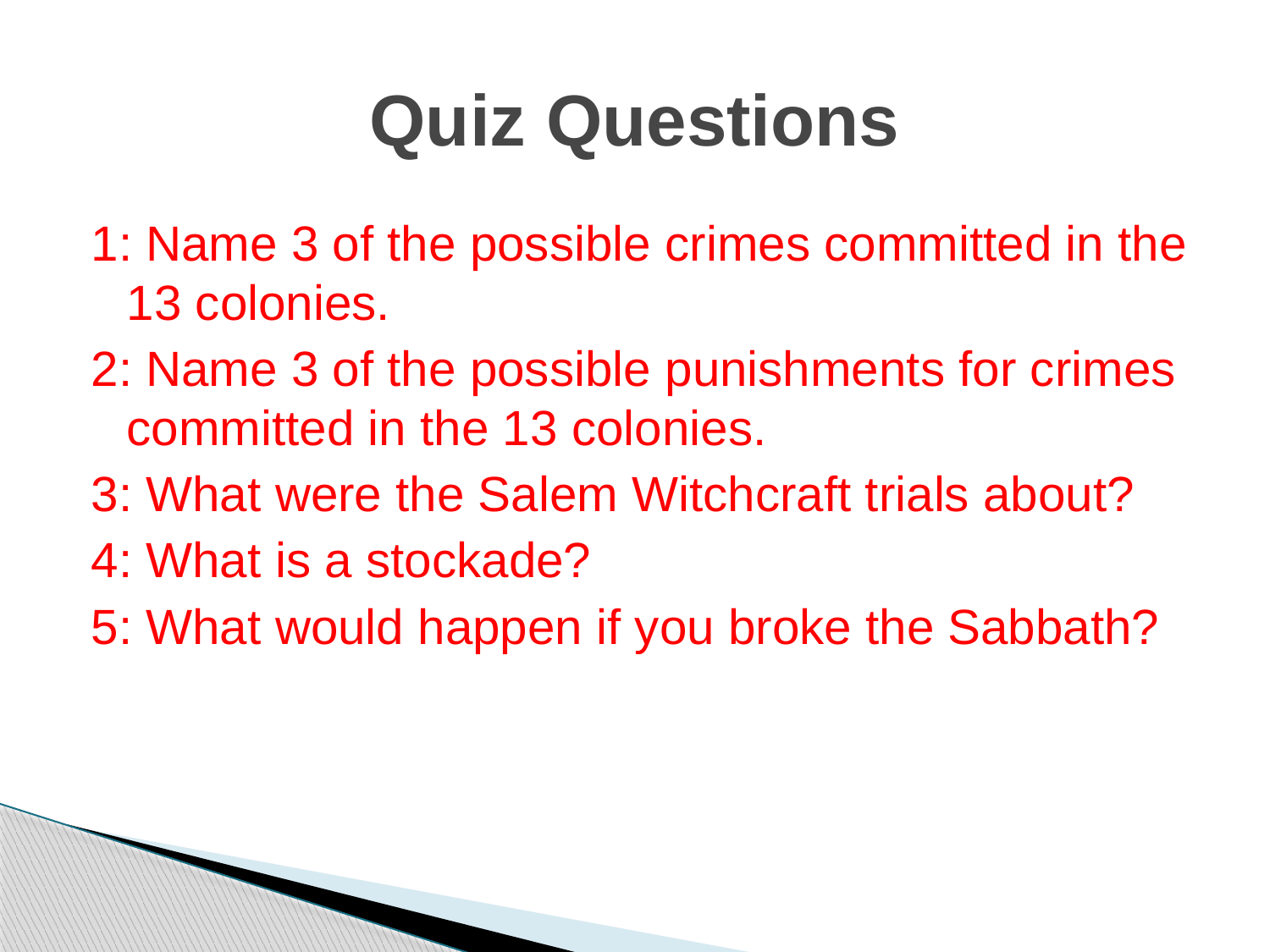

# Quiz Questions
1: Name 3 of the possible crimes committed in the 13 colonies.
2: Name 3 of the possible punishments for crimes committed in the 13 colonies.
3: What were the Salem Witchcraft trials about?
4: What is a stockade?
5: What would happen if you broke the Sabbath?